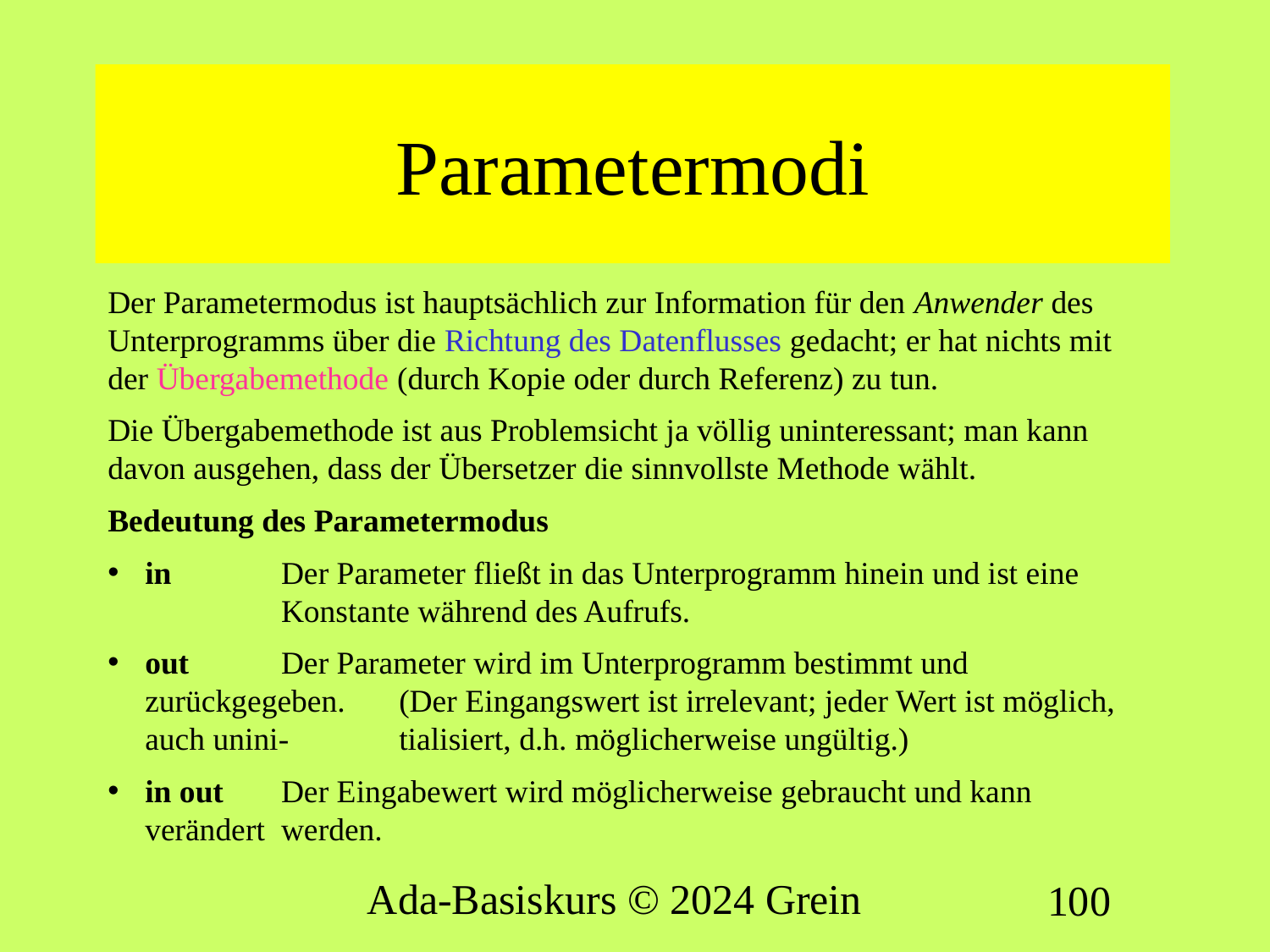

# Parametermodi
Der Parametermodus ist hauptsächlich zur Information für den Anwender des Unterprogramms über die Richtung des Datenflusses gedacht; er hat nichts mit der Übergabemethode (durch Kopie oder durch Referenz) zu tun.
Die Übergabemethode ist aus Problemsicht ja völlig uninteressant; man kann davon ausgehen, dass der Übersetzer die sinnvollste Methode wählt.
Bedeutung des Parametermodus
in	Der Parameter fließt in das Unterprogramm hinein und ist eine
	Konstante während des Aufrufs.
out	Der Parameter wird im Unterprogramm bestimmt und zurückgegeben.	(Der Eingangswert ist irrelevant; jeder Wert ist möglich, auch unini-	tialisiert, d.h. möglicherweise ungültig.)
in out	Der Eingabewert wird möglicherweise gebraucht und kann verändert	werden.

Ada-Basiskurs © 2024 Grein
100